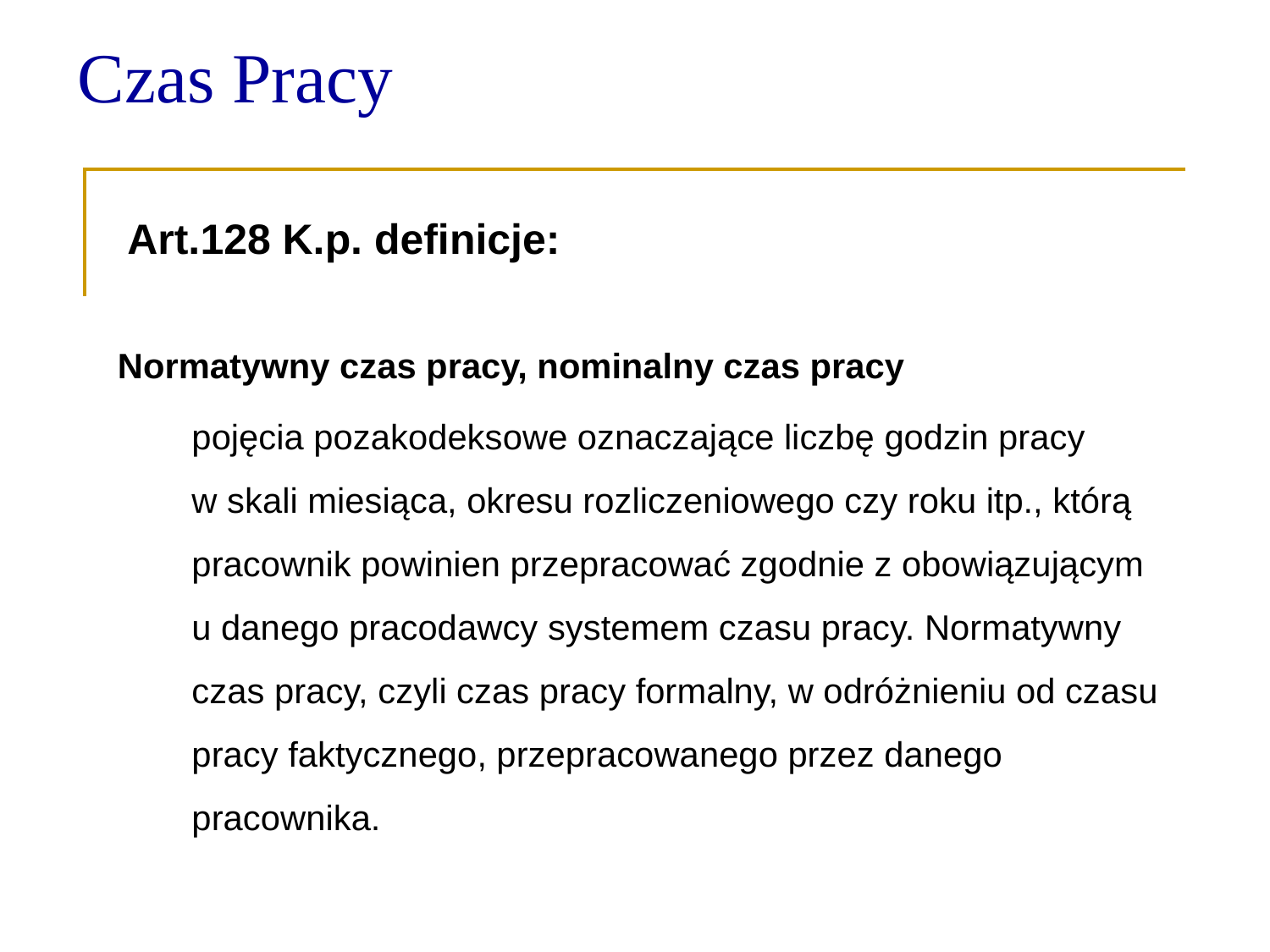

Czas Pracy
Art.128 K.p. definicje:
Normatywny czas pracy, nominalny czas pracy
	pojęcia pozakodeksowe oznaczające liczbę godzin pracy
w skali miesiąca, okresu rozliczeniowego czy roku itp., którą pracownik powinien przepracować zgodnie z obowiązującym
u danego pracodawcy systemem czasu pracy. Normatywny czas pracy, czyli czas pracy formalny, w odróżnieniu od czasu pracy faktycznego, przepracowanego przez danego pracownika.